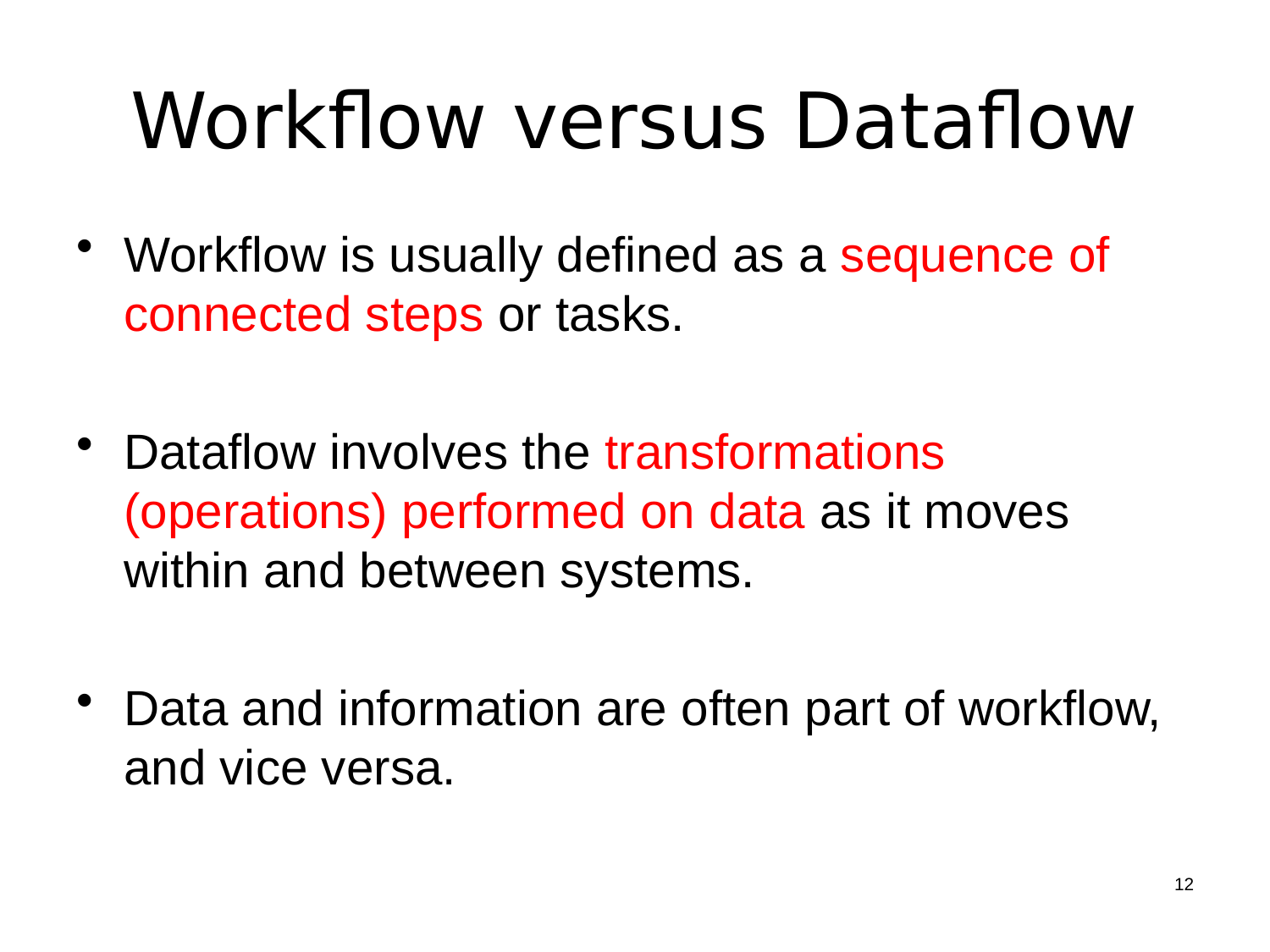

# Workflow versus Dataflow
Workflow is usually defined as a sequence of connected steps or tasks.

Dataflow involves the transformations (operations) performed on data as it moves within and between systems.

Data and information are often part of workflow, and vice versa.
12